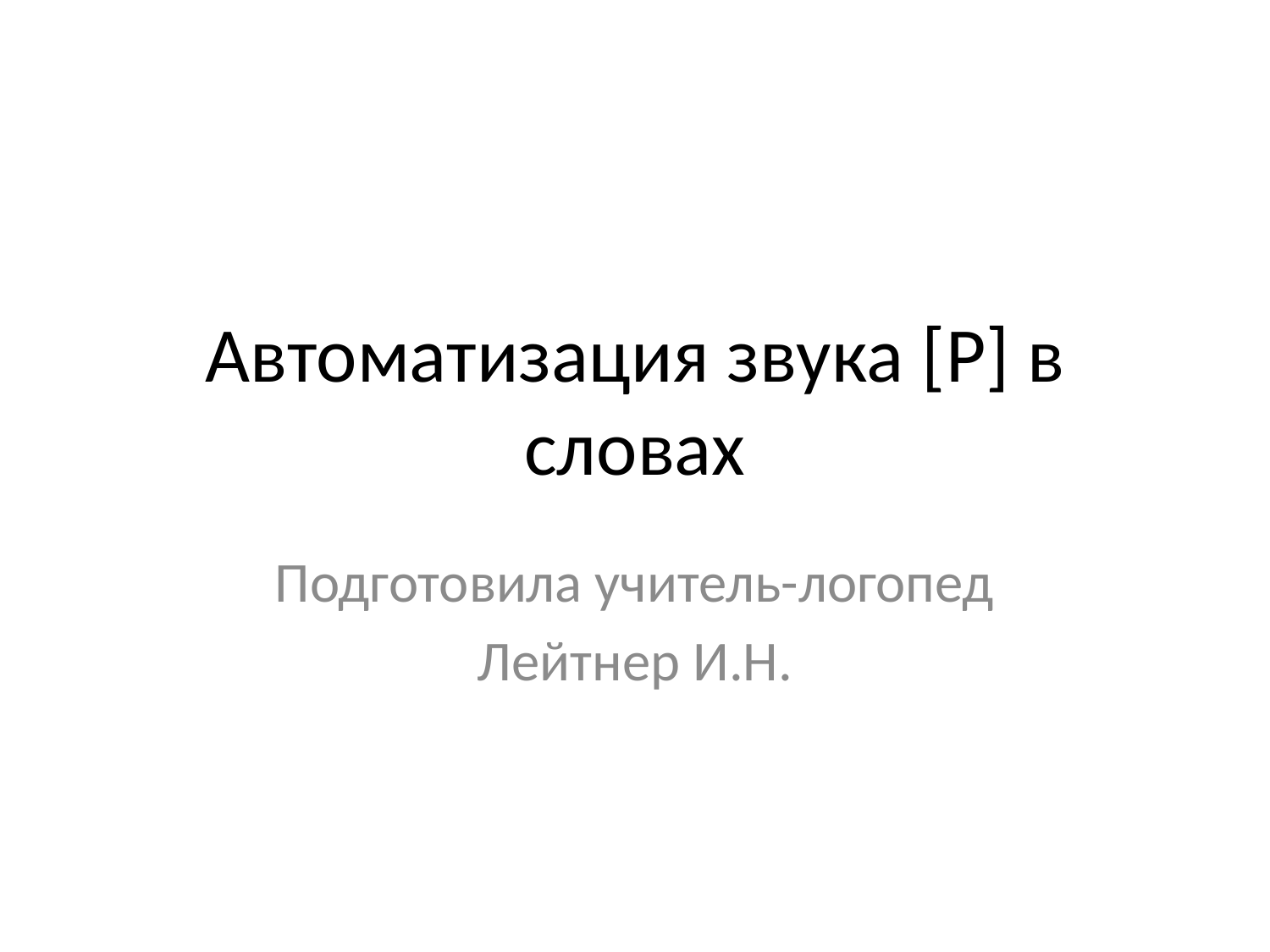

# Автоматизация звука [Р] в словах
Подготовила учитель-логопед
Лейтнер И.Н.